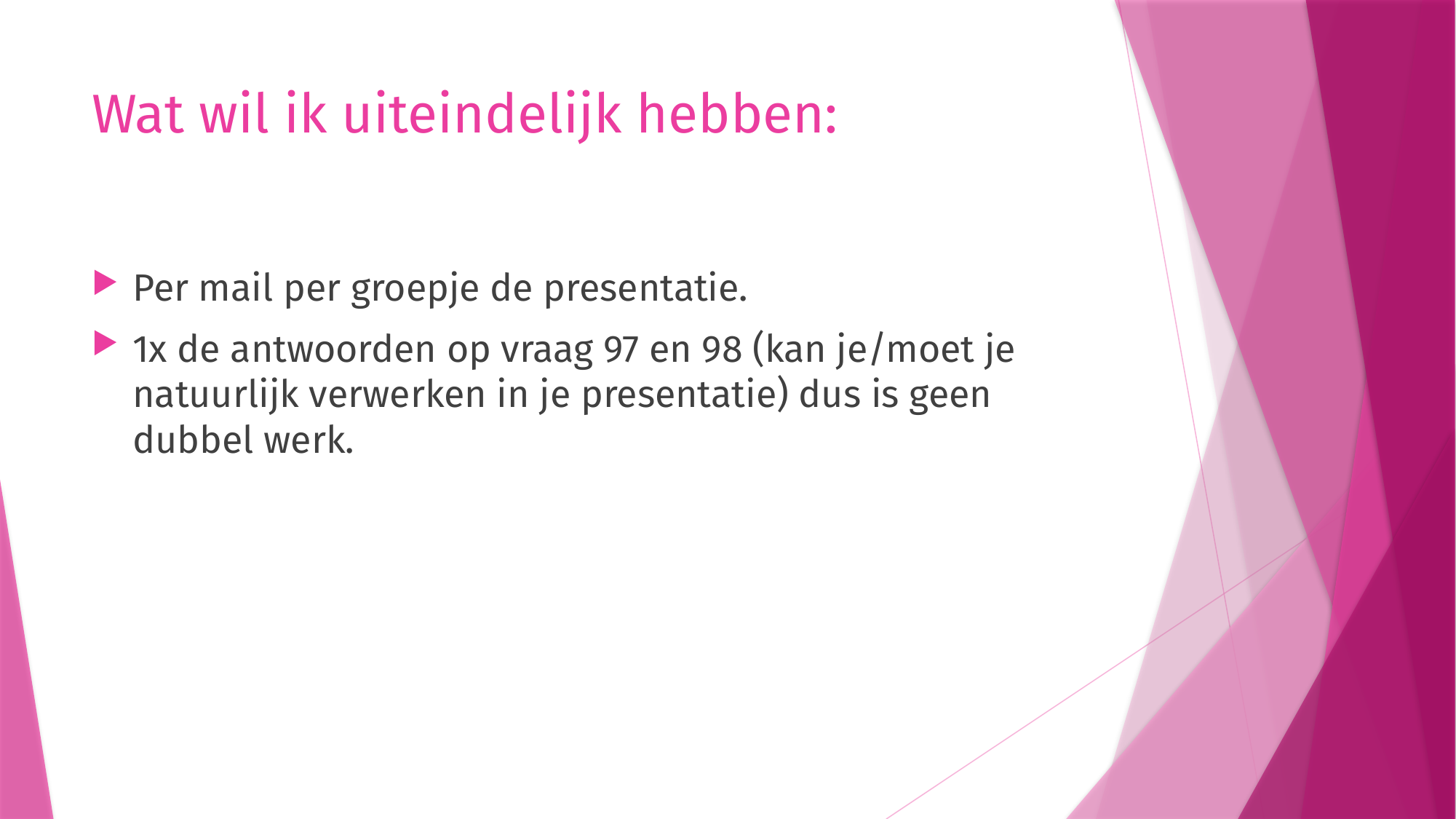

# Wat wil ik uiteindelijk hebben:
Per mail per groepje de presentatie.
1x de antwoorden op vraag 97 en 98 (kan je/moet je natuurlijk verwerken in je presentatie) dus is geen dubbel werk.